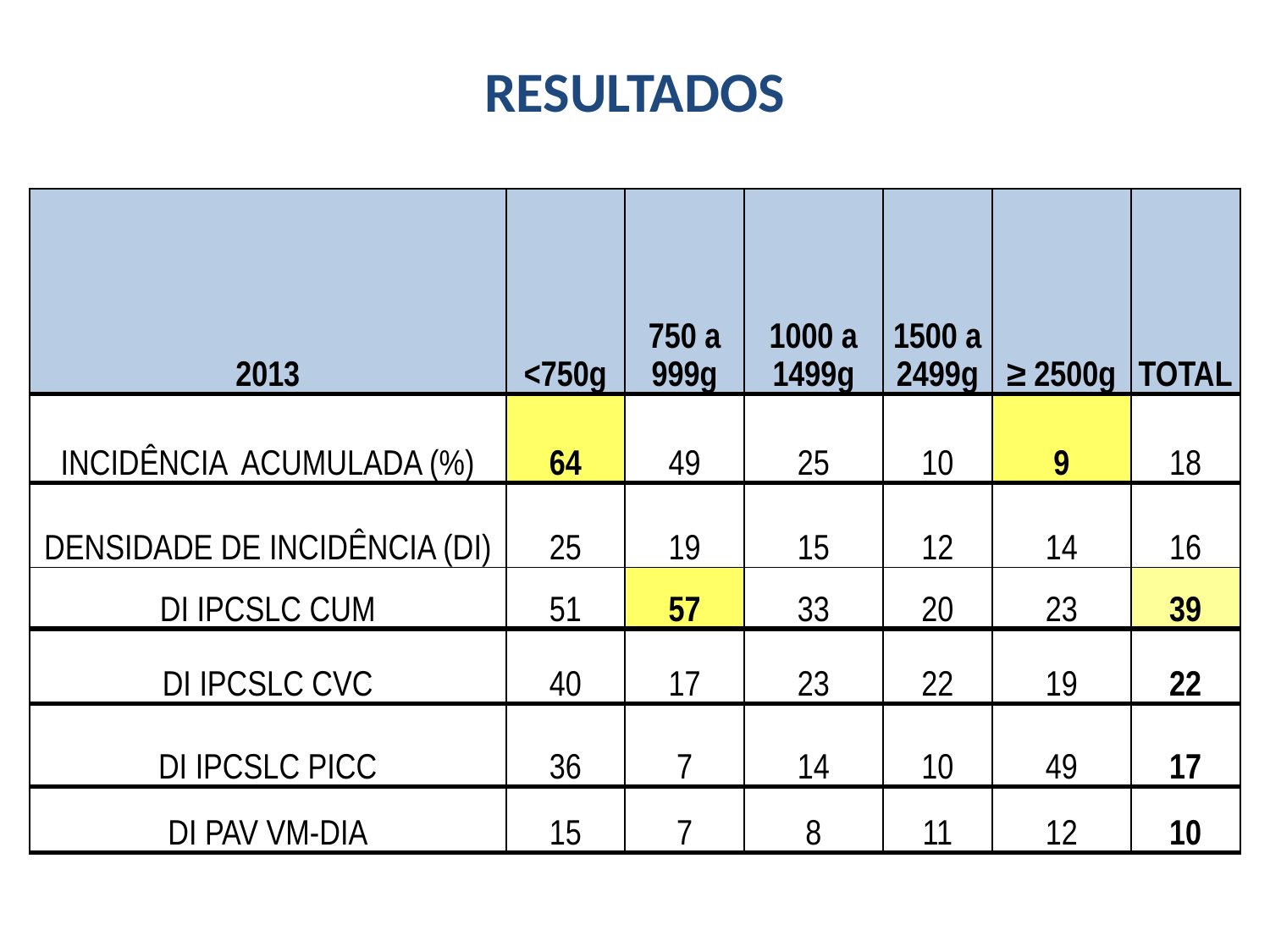

RESULTADOS

| 2013 | <750g | 750 a 999g | 1000 a 1499g | 1500 a 2499g | ≥ 2500g | TOTAL |
| --- | --- | --- | --- | --- | --- | --- |
| INCIDÊNCIA ACUMULADA (%) | 64 | 49 | 25 | 10 | 9 | 18 |
| DENSIDADE DE INCIDÊNCIA (DI) | 25 | 19 | 15 | 12 | 14 | 16 |
| DI IPCSLC CUM | 51 | 57 | 33 | 20 | 23 | 39 |
| DI IPCSLC CVC | 40 | 17 | 23 | 22 | 19 | 22 |
| DI IPCSLC PICC | 36 | 7 | 14 | 10 | 49 | 17 |
| DI PAV VM-DIA | 15 | 7 | 8 | 11 | 12 | 10 |